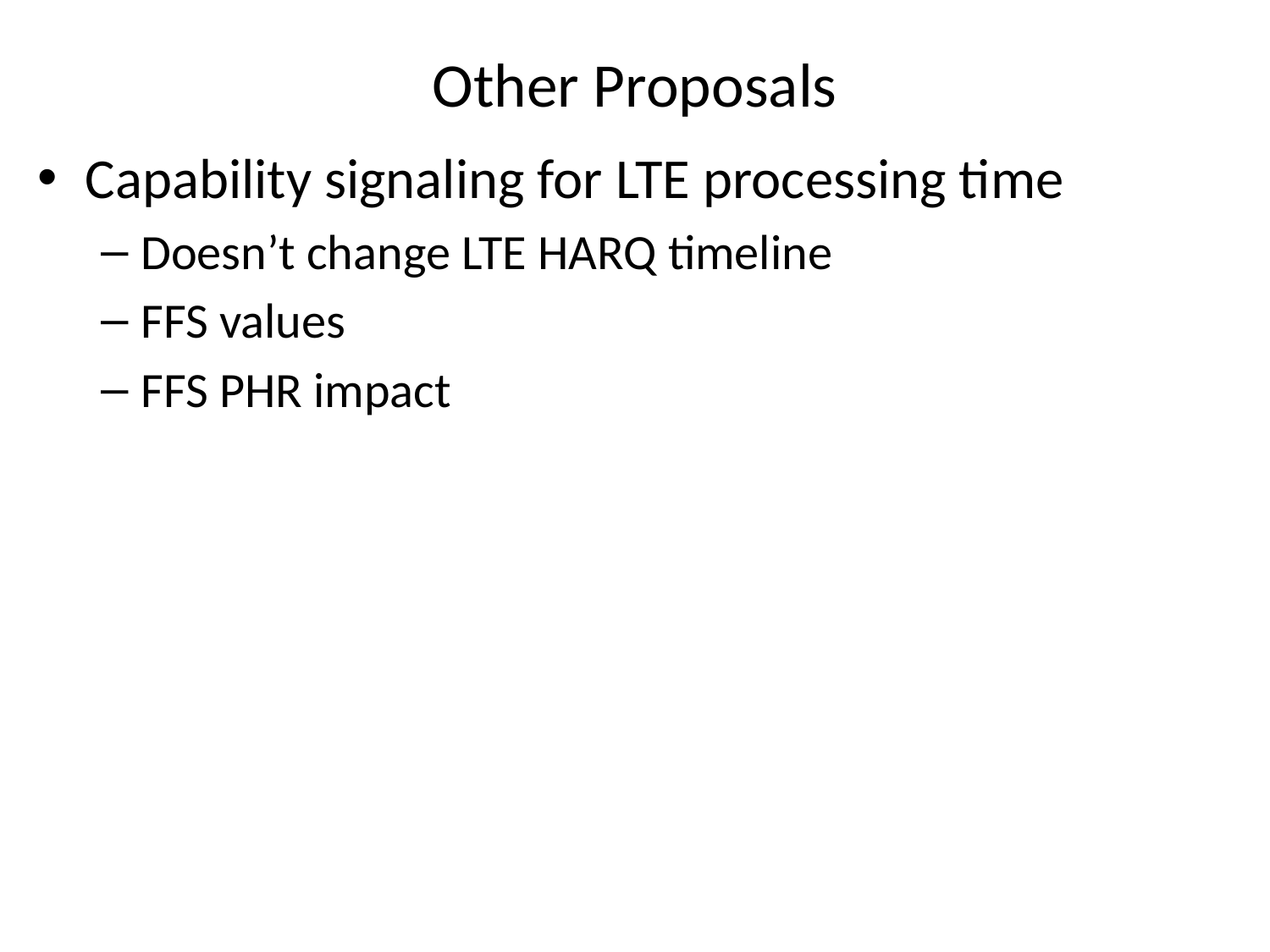

# Other Proposals
Capability signaling for LTE processing time
Doesn’t change LTE HARQ timeline
FFS values
FFS PHR impact